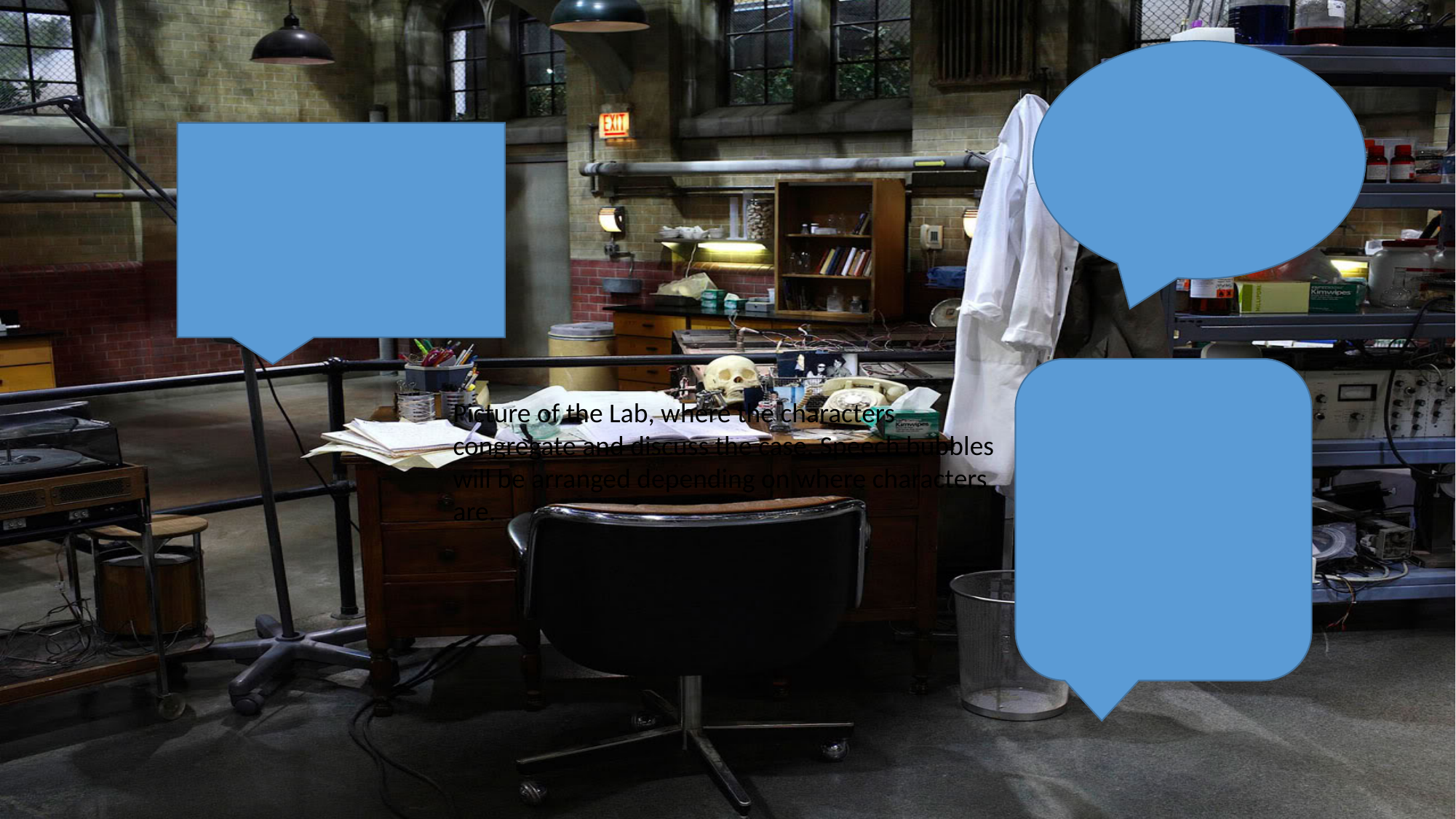

Picture of the Lab, where the characters congregate and discuss the case. Speech bubbles will be arranged depending on where characters are.